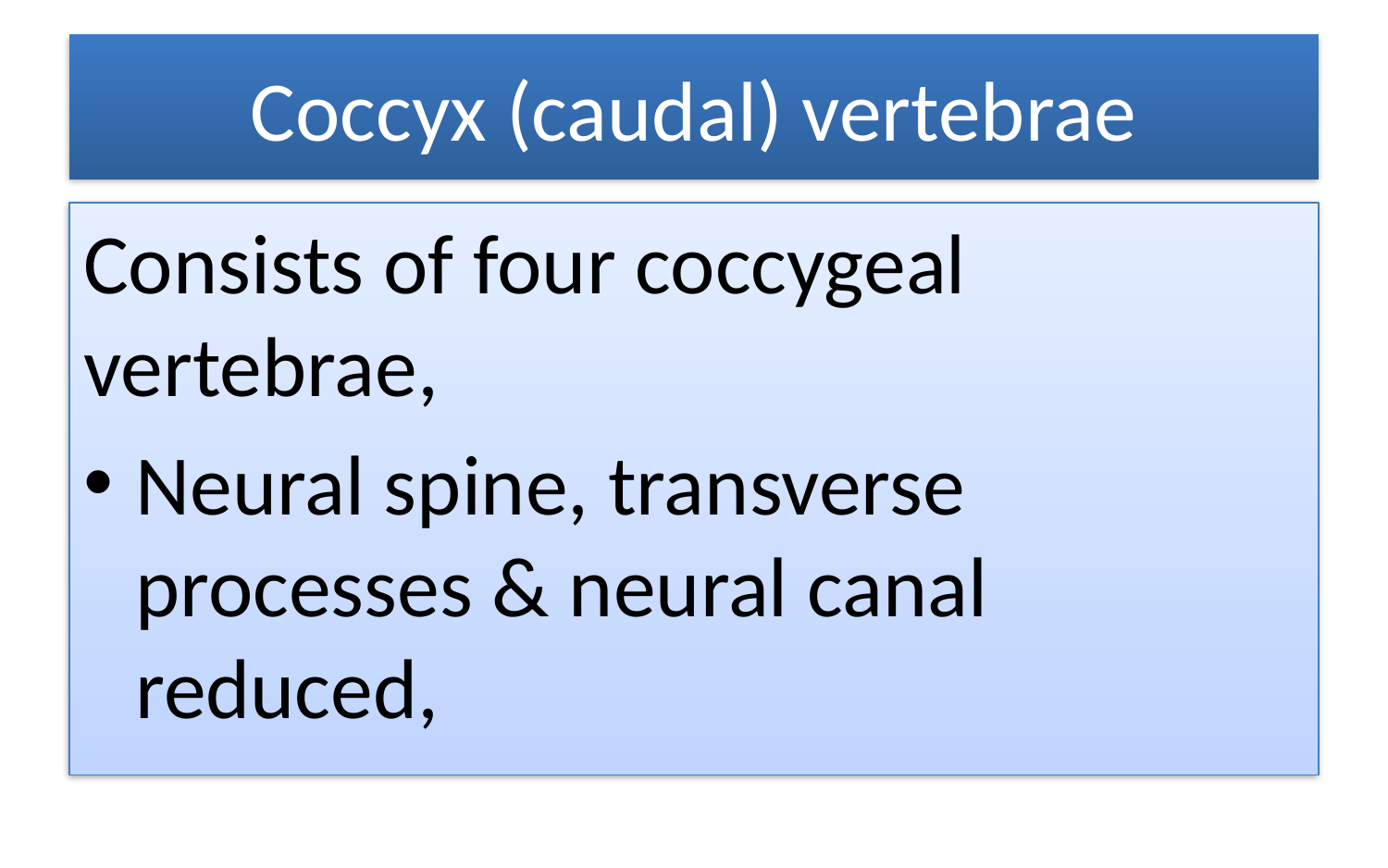

# Coccyx (caudal) vertebrae
Consists of four coccygeal vertebrae,
Neural spine, transverse processes & neural canal reduced,